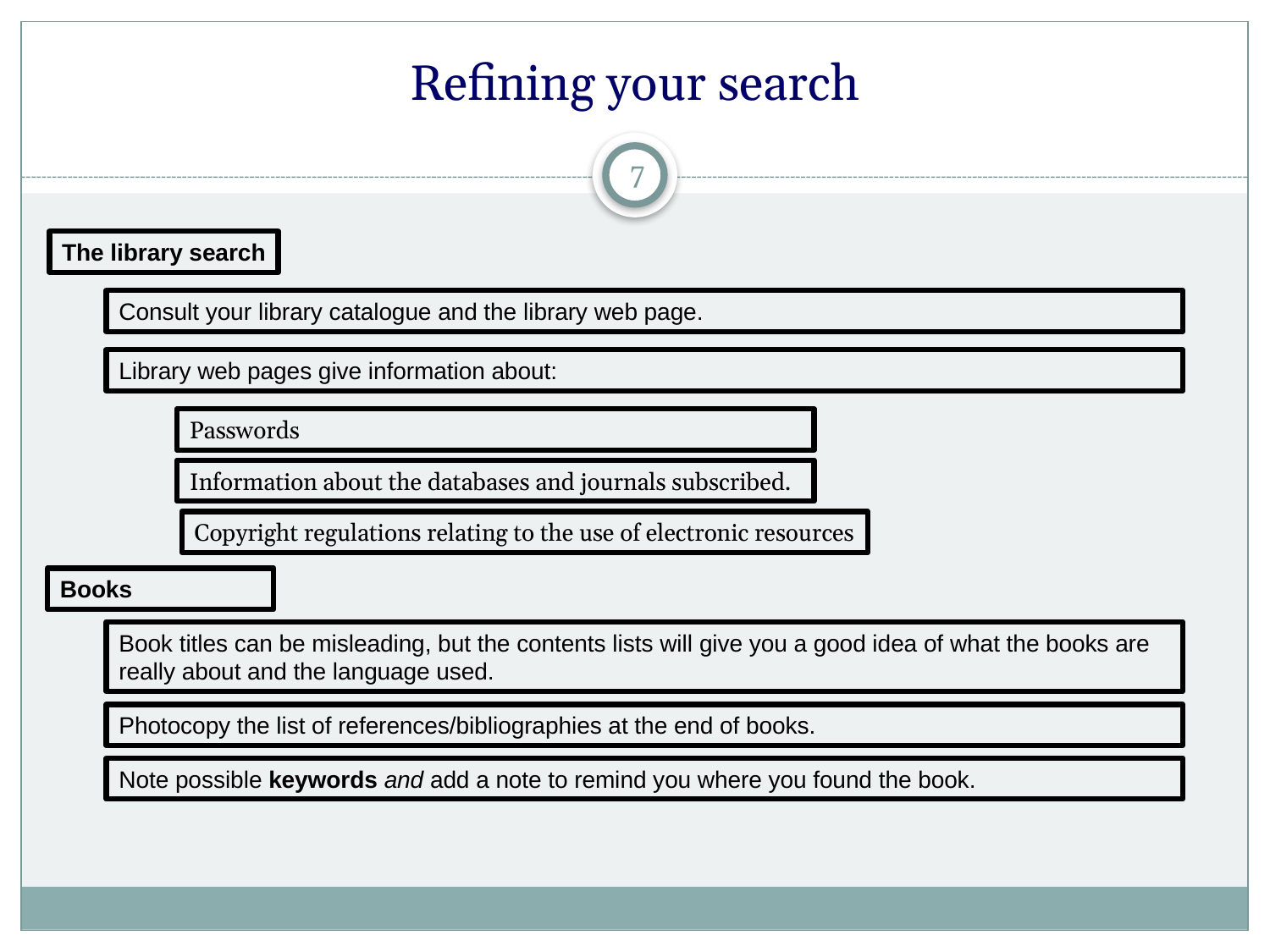

# Refining your search
7
The library search
Consult your library catalogue and the library web page.
Library web pages give information about:
Passwords
Information about the databases and journals subscribed.
Copyright regulations relating to the use of electronic resources
Books
Book titles can be misleading, but the contents lists will give you a good idea of what the books are really about and the language used.
Photocopy the list of references/bibliographies at the end of books.
Note possible keywords and add a note to remind you where you found the book.